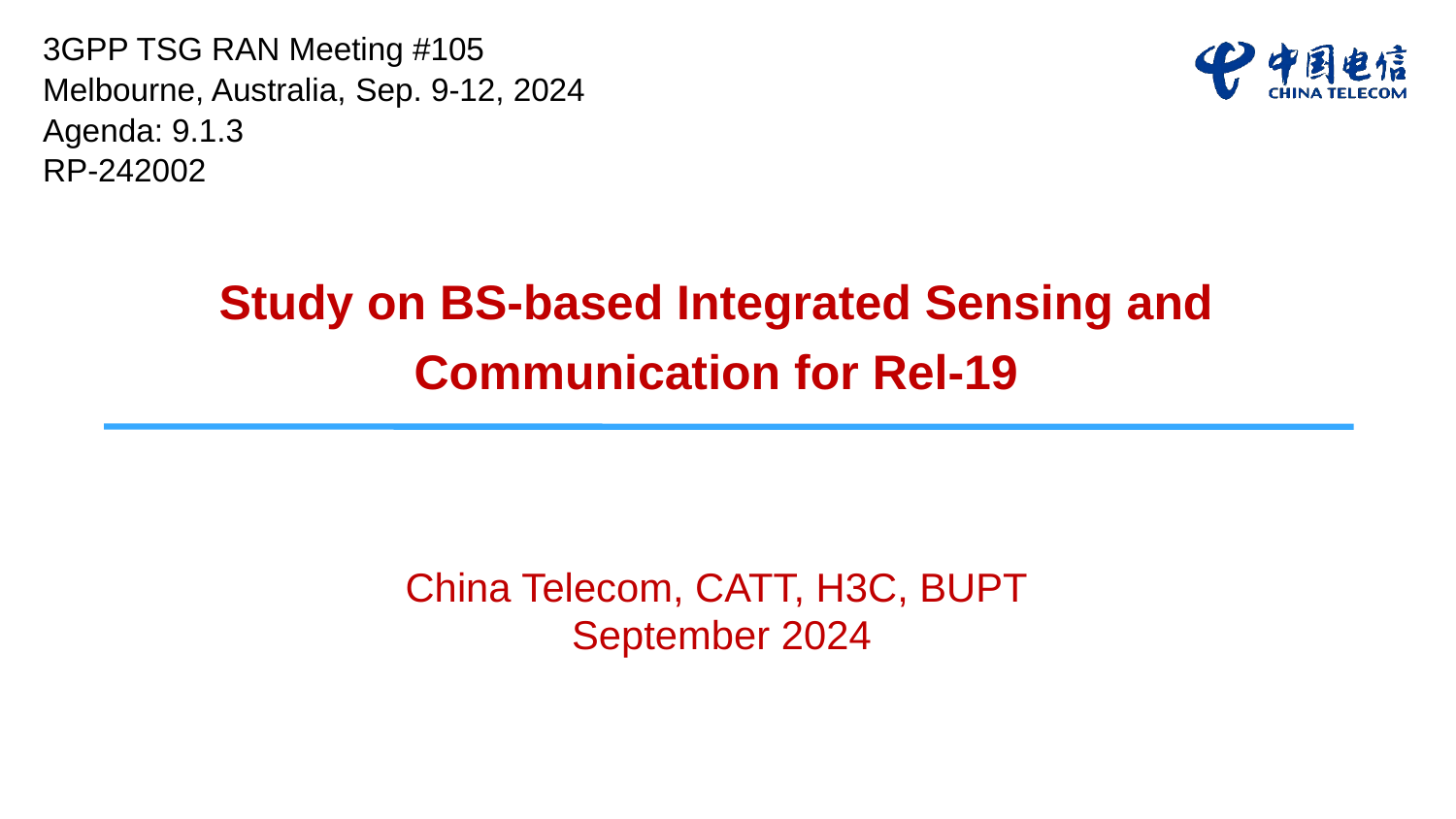

3GPP TSG RAN Meeting #105
Melbourne, Australia, Sep. 9-12, 2024
Agenda: 9.1.3
RP-242002
# Study on BS-based Integrated Sensing and Communication for Rel-19
China Telecom, CATT, H3C, BUPT
September 2024